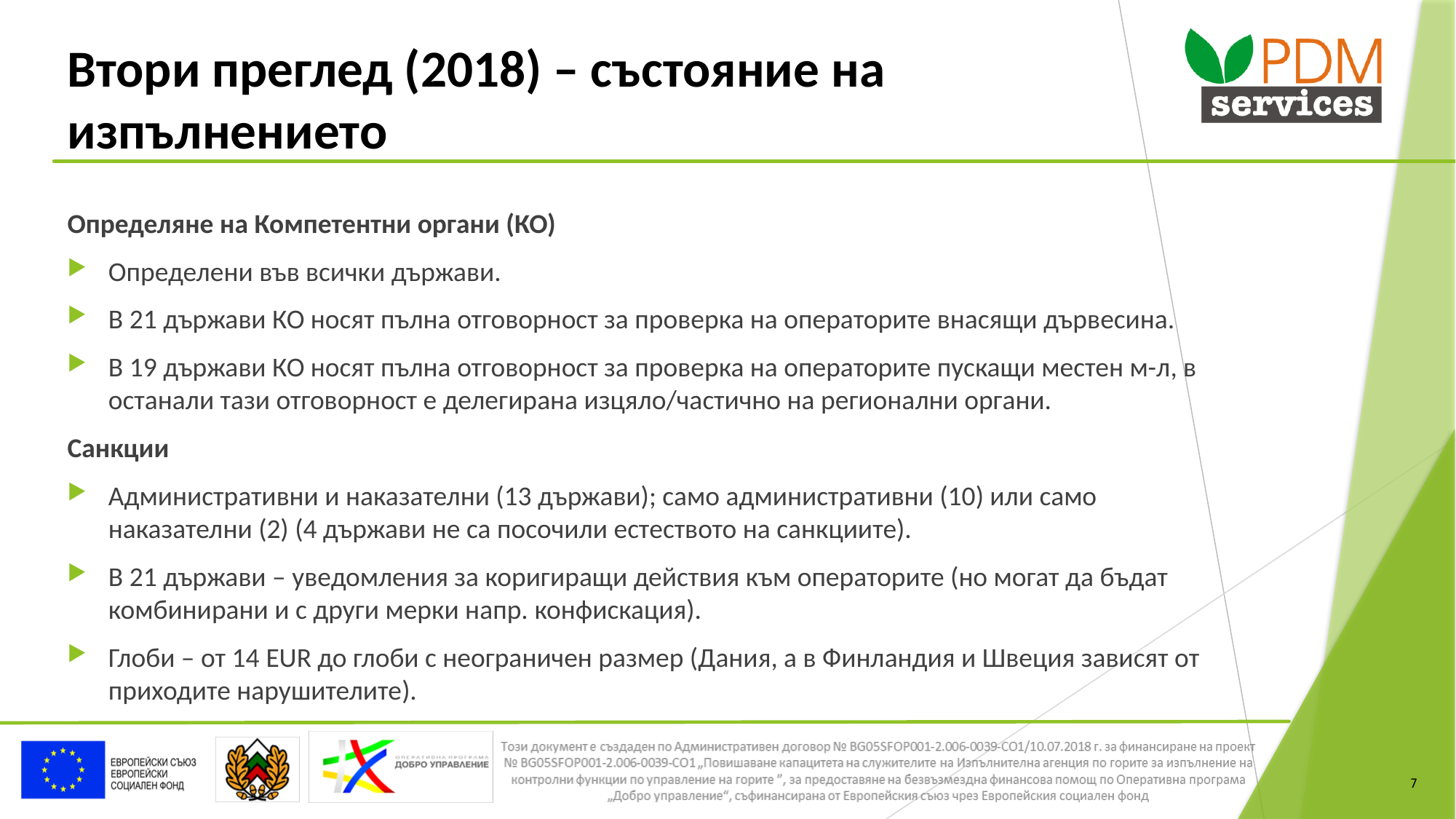

# Втори преглед (2018) – състояние на изпълнението
Определяне на Компетентни органи (КО)
Определени във всички държави.
В 21 държави КО носят пълна отговорност за проверка на операторите внасящи дървесина.
В 19 държави КО носят пълна отговорност за проверка на операторите пускащи местен м-л, в останали тази отговорност е делегирана изцяло/частично на регионални органи.
Санкции
Административни и наказателни (13 държави); само административни (10) или само наказателни (2) (4 държави не са посочили естеството на санкциите).
В 21 държави – уведомления за коригиращи действия към операторите (но могат да бъдат комбинирани и с други мерки напр. конфискация).
Глоби – от 14 EUR до глоби с неограничен размер (Дания, а в Финландия и Швеция зависят от приходите нарушителите).

7